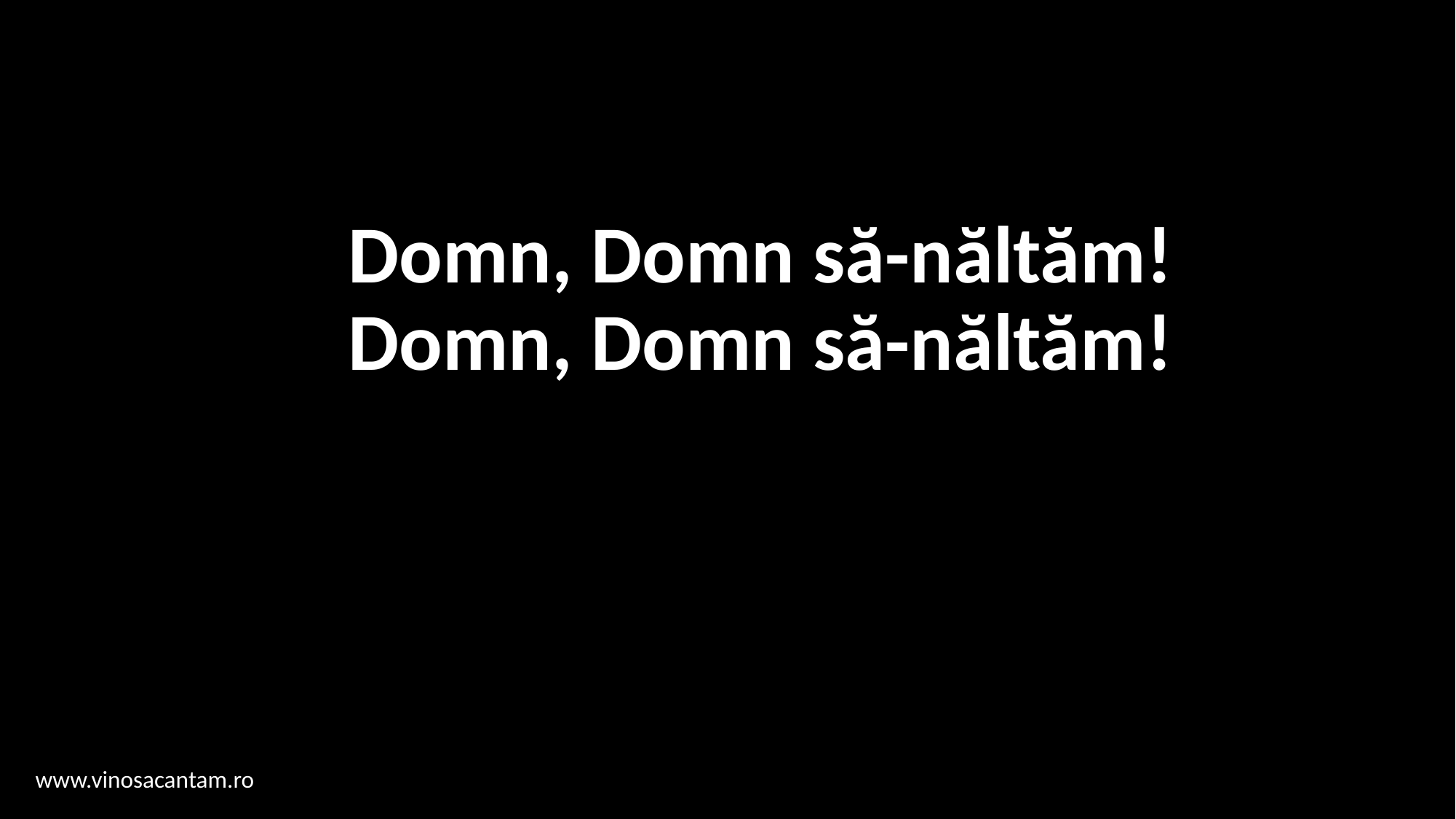

# Domn, Domn să-năltăm! Domn, Domn să-năltăm!
www.vinosacantam.ro